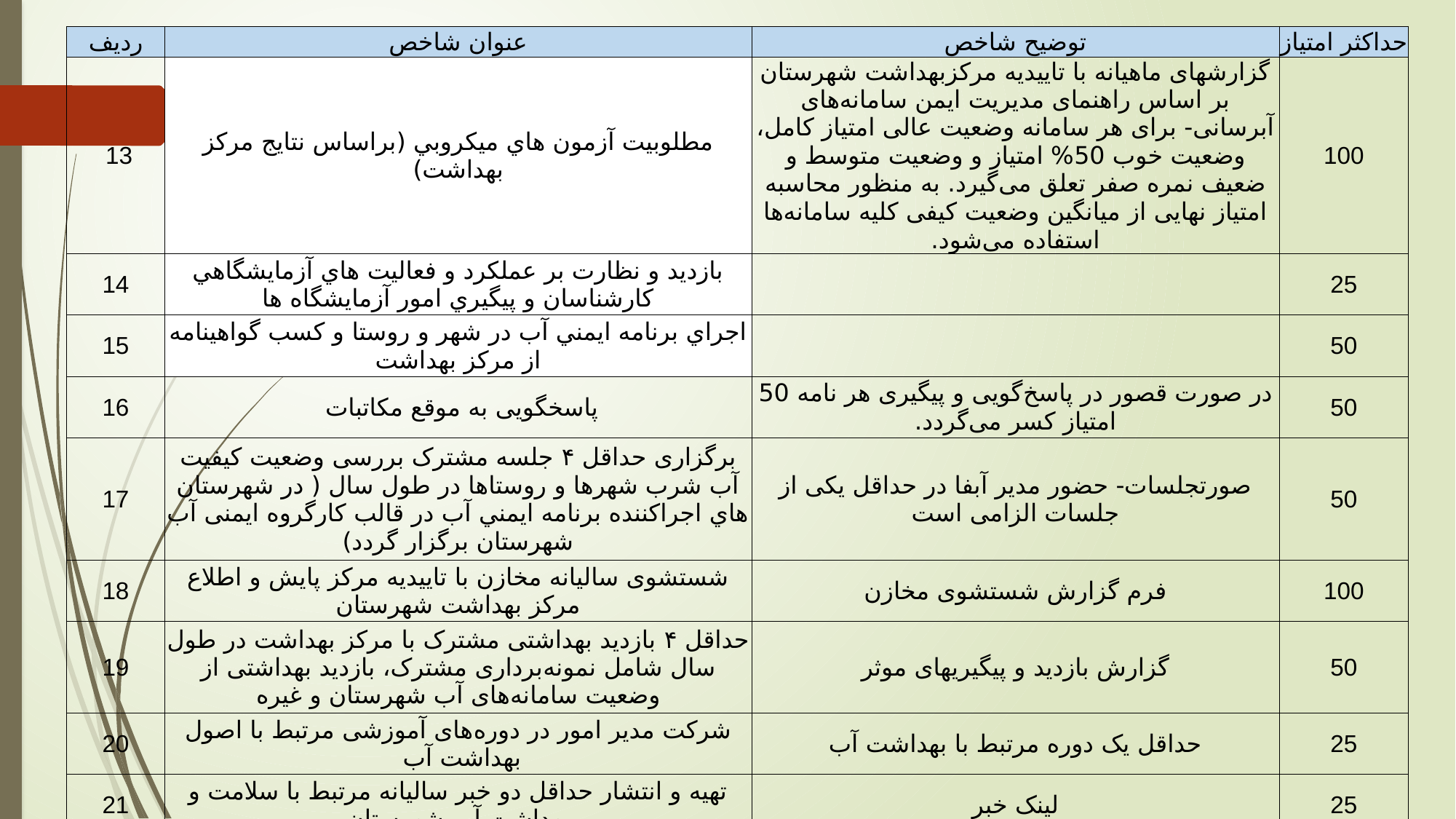

| ردیف | عنوان شاخص | توضیح شاخص | حداکثر امتیاز |
| --- | --- | --- | --- |
| 13 | مطلوبيت آزمون هاي ميكروبي (براساس نتايج مركز بهداشت) | گزارشهای ماهیانه با تاییدیه مرکزبهداشت شهرستان بر اساس راهنمای مدیریت ایمن سامانه‌های آبرسانی- برای هر سامانه وضعیت عالی امتیاز کامل، وضعیت خوب 50% امتیاز و وضعیت متوسط و ضعیف نمره صفر تعلق می‌گیرد. به منظور محاسبه امتیاز نهایی از میانگین وضعیت کیفی کلیه سامانه‌ها استفاده می‌شود. | 100 |
| 14 | بازديد و نظارت بر عملكرد و فعاليت هاي آزمايشگاهي كارشناسان و پيگيري امور آزمايشگاه ها |  | 25 |
| 15 | اجراي برنامه ايمني آب در شهر و روستا و كسب گواهينامه از مركز بهداشت |  | 50 |
| 16 | پاسخگویی به موقع مکاتبات | در صورت قصور در پاسخ‌گویی و پیگیری هر نامه 50 امتیاز کسر می‌گردد. | 50 |
| 17 | برگزاری حداقل ۴ جلسه مشترک بررسی وضعیت کیفیت آب شرب شهرها و روستاها در طول سال ( در شهرستان هاي اجراكننده برنامه ايمني آب در قالب کارگروه ایمنی آب شهرستان برگزار گردد) | صورتجلسات- حضور مدیر آبفا در حداقل یکی از جلسات الزامی است | 50 |
| 18 | شستشوی سالیانه مخازن با تاییدیه مرکز پایش و اطلاع مرکز بهداشت شهرستان | فرم گزارش شستشوی مخازن | 100 |
| 19 | حداقل ۴ بازدید بهداشتی مشترک با مرکز بهداشت در طول سال شامل نمونه‌برداری مشترک، بازدید بهداشتی از وضعیت سامانه‌های آب شهرستان و غیره | گزارش بازدید و پیگیریهای موثر | 50 |
| 20 | شرکت مدیر امور در دوره‌های آموزشی مرتبط با اصول بهداشت آب | حداقل یک دوره مرتبط با بهداشت آب | 25 |
| 21 | تهیه و انتشار حداقل دو خبر سالیانه مرتبط با سلامت و بهداشت آب شهرستان | لینک خبر | 25 |